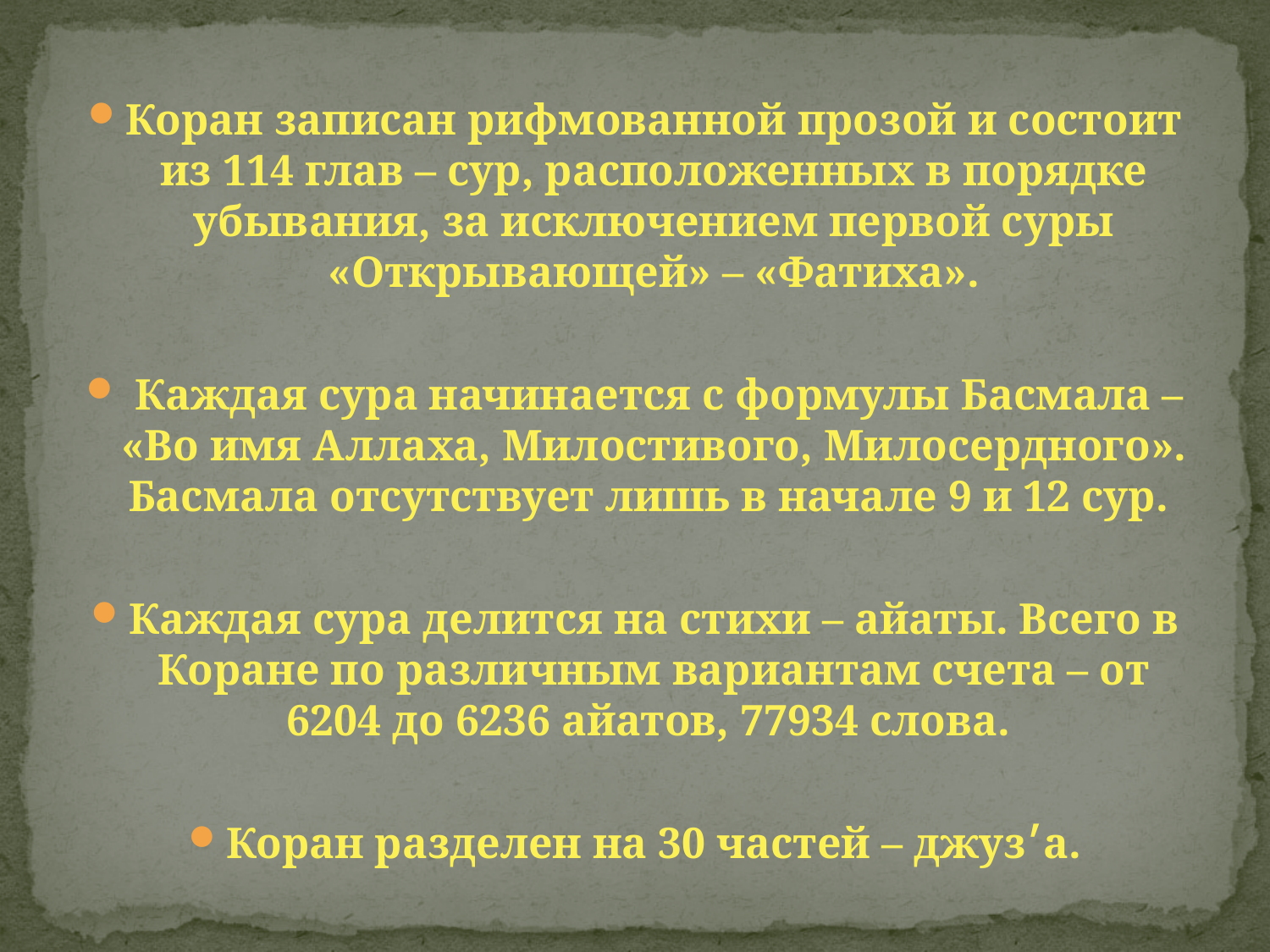

Коран записан рифмованной прозой и состоит из 114 глав – сур, расположенных в порядке убывания, за исключением первой суры «Открывающей» – «Фатиха».

 Каждая сура начинается с формулы Басмала – «Во имя Аллаха, Милостивого, Милосердного». Басмала отсутствует лишь в начале 9 и 12 сур.

Каждая сура делится на стихи – айаты. Всего в Коране по различным вариантам счета – от 6204 до 6236 айатов, 77934 слова.

Коран разделен на 30 частей – джуз׳а.